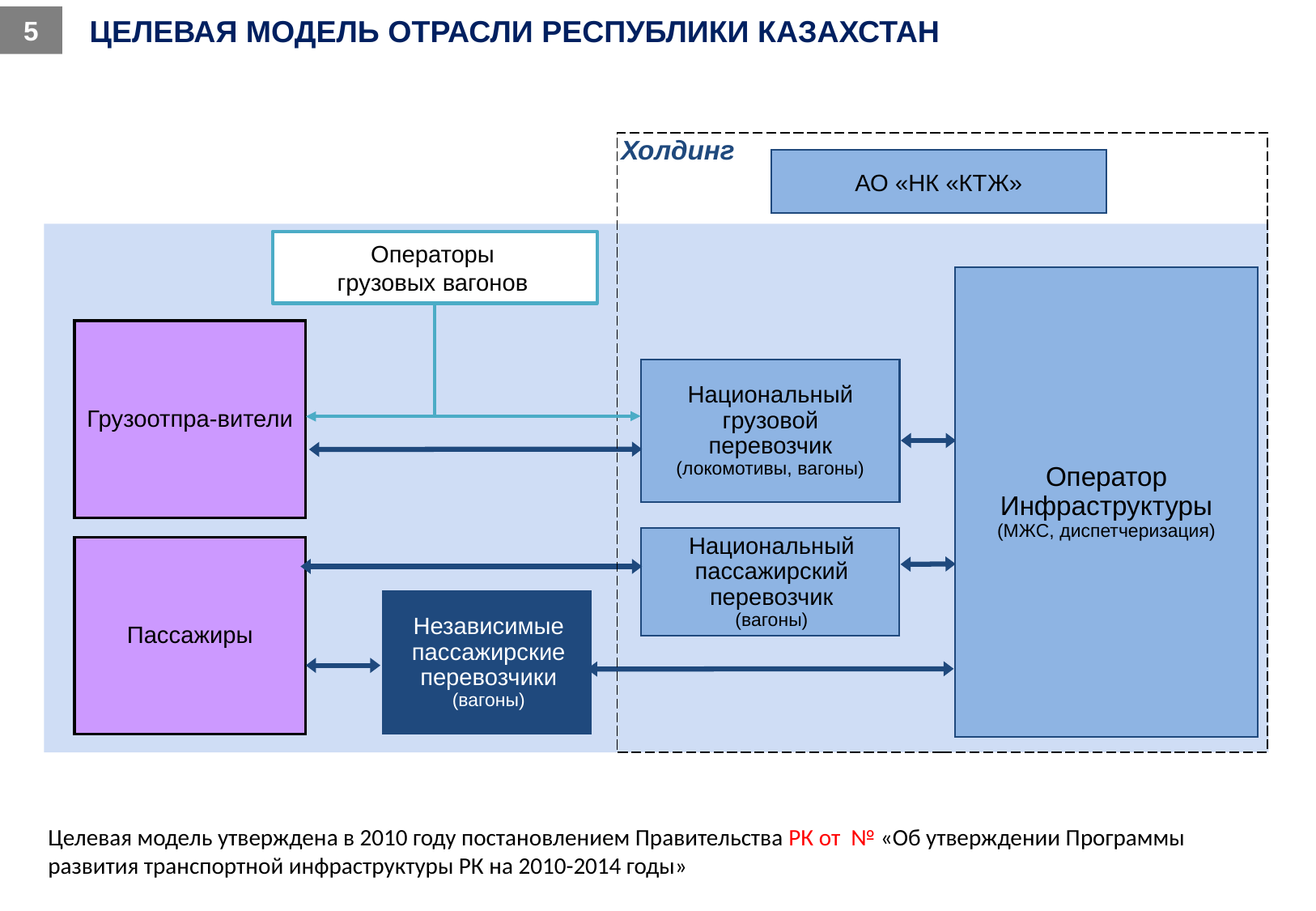

ЦЕЛЕВАЯ МОДЕЛЬ ОТРАСЛИ РЕСПУБЛИКИ КАЗАХСТАН
5
Холдинг

АО «НК «КТЖ»

Операторы
грузовых вагонов
Оператор Инфраструктуры
(МЖС, диспетчеризация)
Грузоотпра-вители
Национальный грузовой перевозчик
(локомотивы, вагоны)
Национальный пассажирский перевозчик
(вагоны)
Пассажиры
Независимые
пассажирские перевозчики
(вагоны)
Целевая модель утверждена в 2010 году постановлением Правительства РК от  № «Об утверждении Программы развития транспортной инфраструктуры РК на 2010-2014 годы»